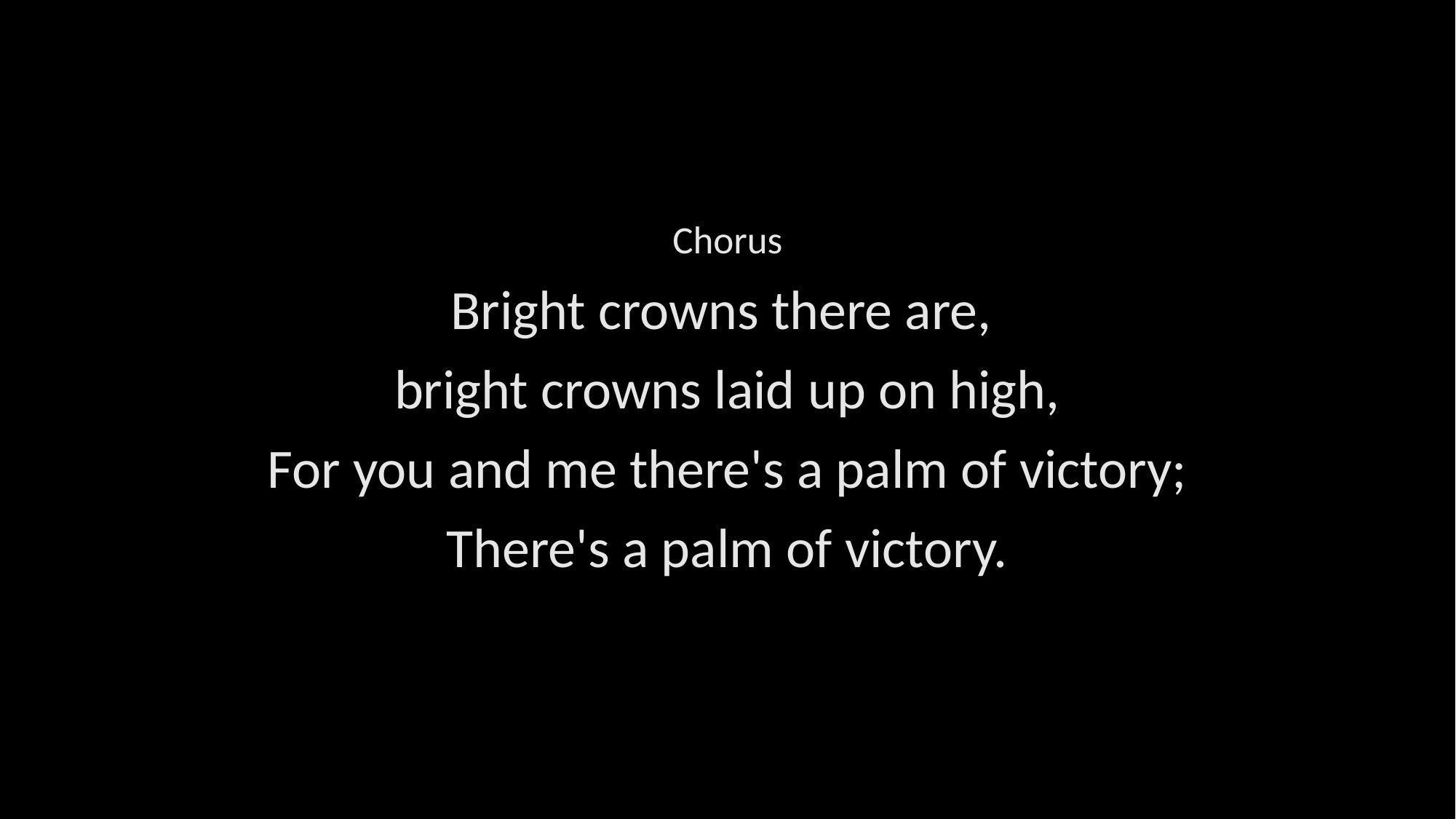

Chorus
Bright crowns there are,
bright crowns laid up on high,
For you and me there's a palm of victory;
There's a palm of victory.